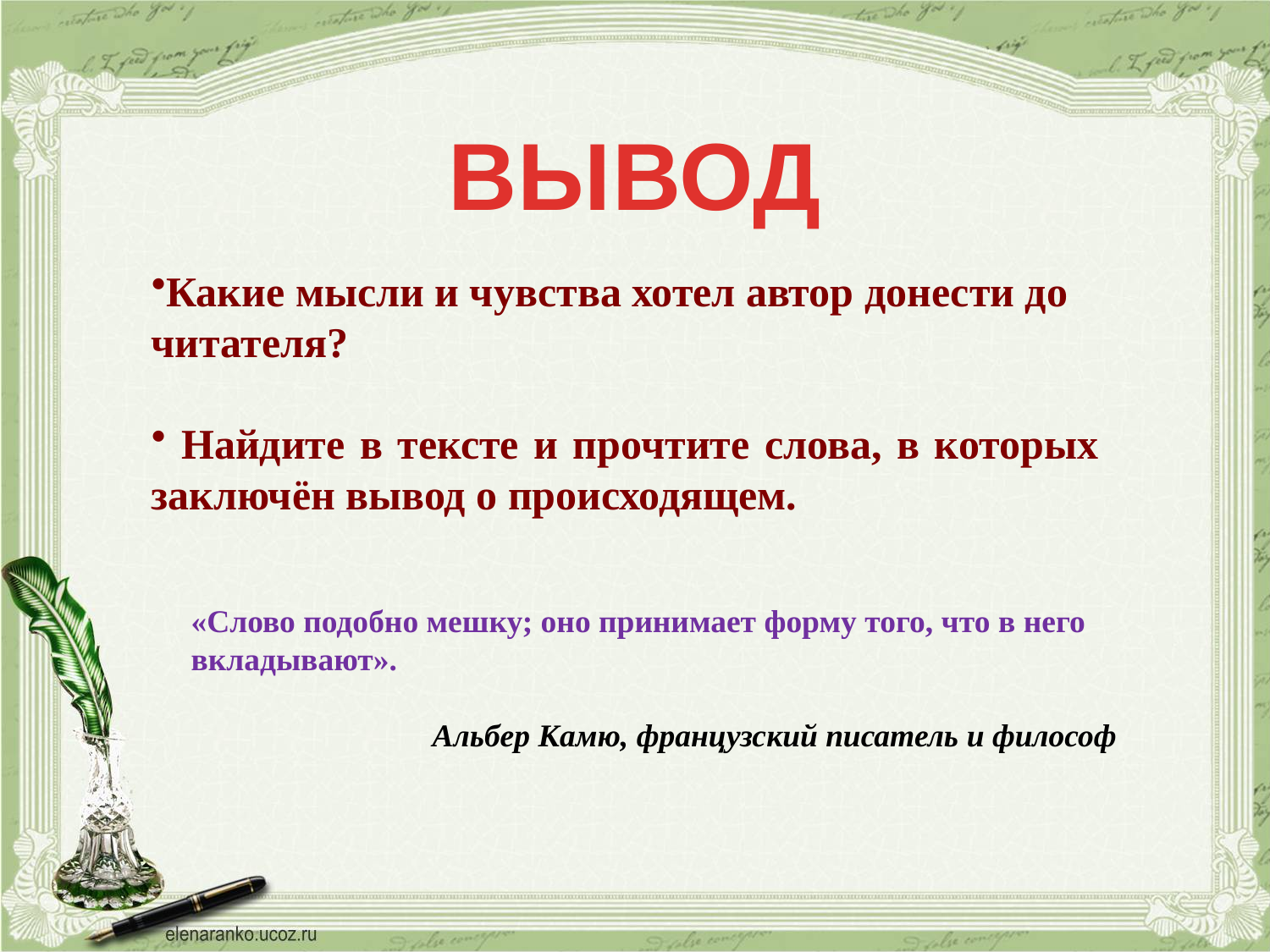

ВЫВОД
Какие мысли и чувства хотел автор донести до читателя?

 Найдите в тексте и прочтите слова, в которых заключён вывод о происходящем.
«Слово подобно мешку; оно принимает форму того, что в него вкладывают».

                              Альбер Камю, французский писатель и философ